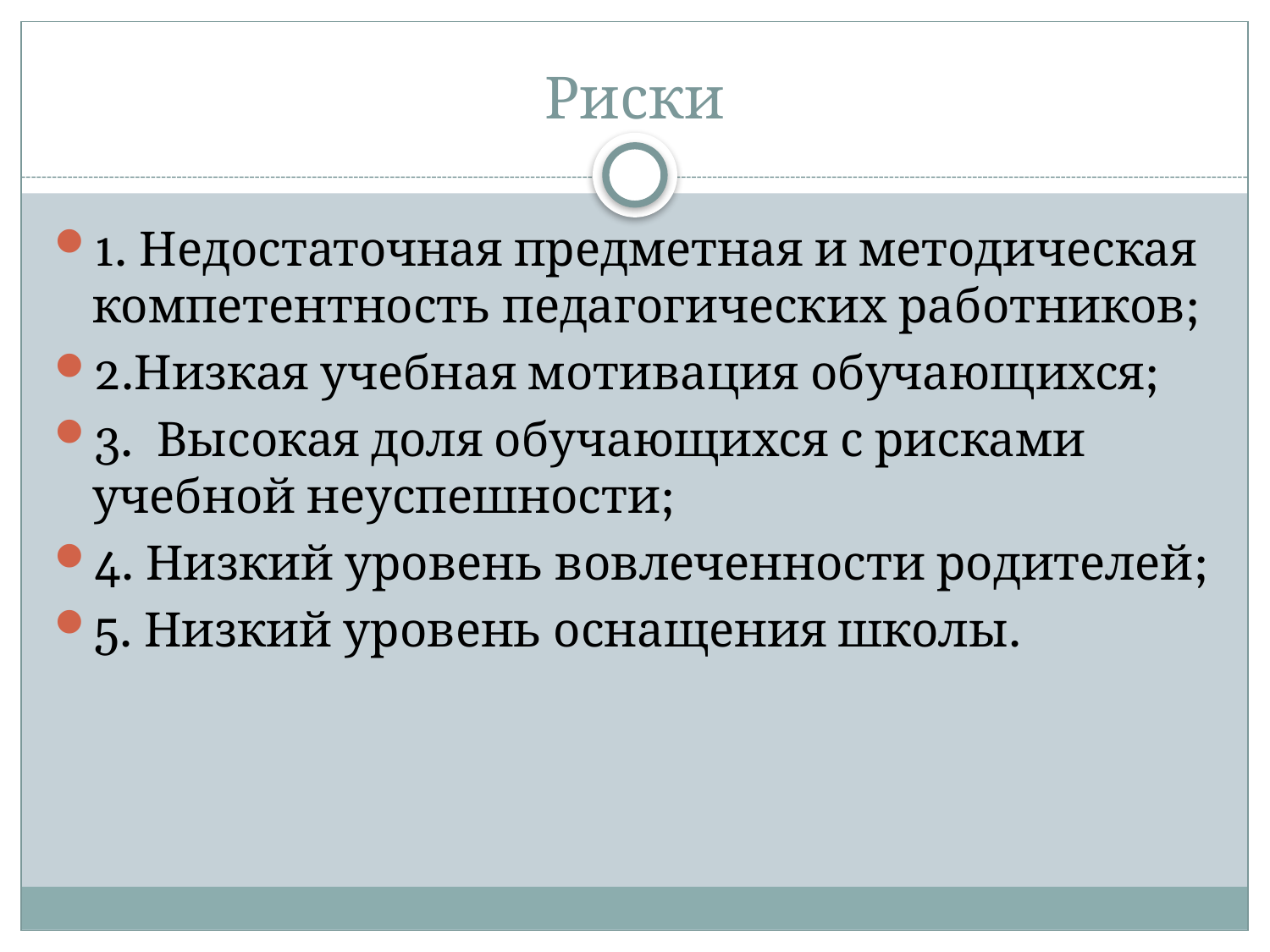

# Риски
1. Недостаточная предметная и методическая компетентность педагогических работников;
2.Низкая учебная мотивация обучающихся;
3.  Высокая доля обучающихся с рисками учебной неуспешности;
4. Низкий уровень вовлеченности родителей;
5. Низкий уровень оснащения школы.